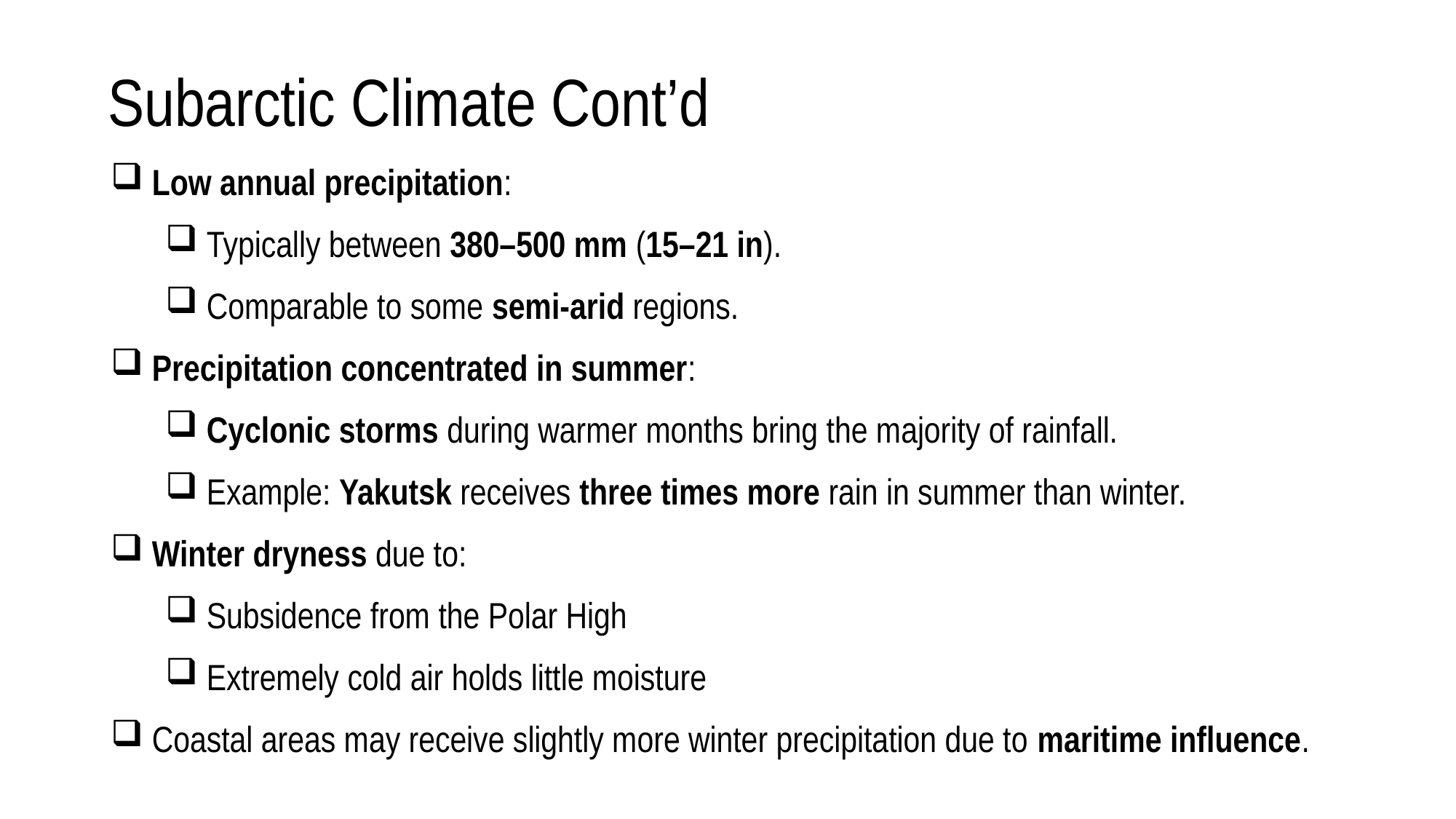

# Subarctic Climate Cont’d
 Low annual precipitation:
 Typically between 380–500 mm (15–21 in).
 Comparable to some semi-arid regions.
 Precipitation concentrated in summer:
 Cyclonic storms during warmer months bring the majority of rainfall.
 Example: Yakutsk receives three times more rain in summer than winter.
 Winter dryness due to:
 Subsidence from the Polar High
 Extremely cold air holds little moisture
 Coastal areas may receive slightly more winter precipitation due to maritime influence.